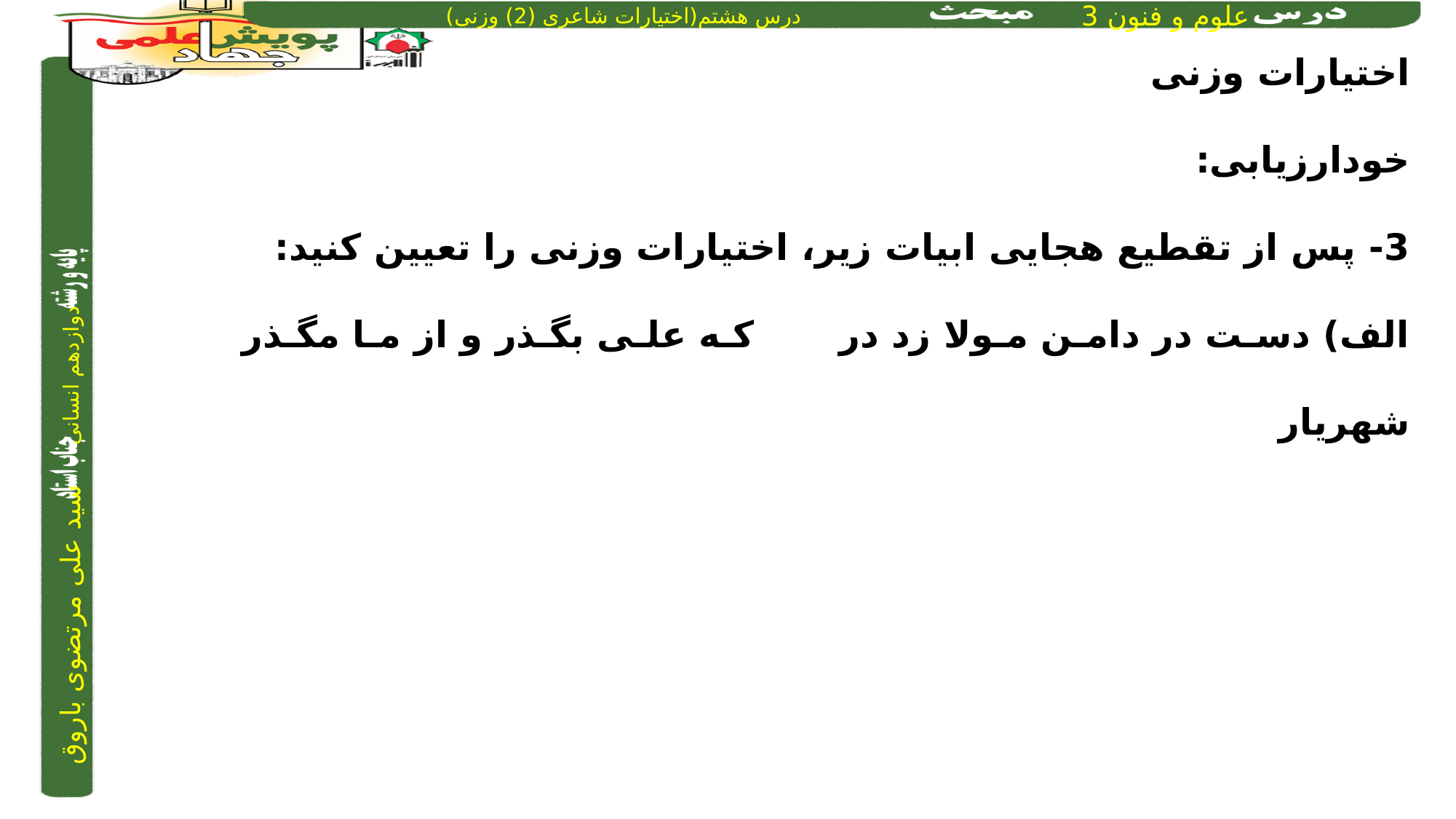

اختیارات وزنی
خودارزیابی:
3- پس از تقطیع هجایی ابیات زیر، اختیارات وزنی را تعیین کنید:
الف) دسـت در دامـن مـولا زد در 		کـه علـی بگـذر و از مـا مگـذر		شهریار